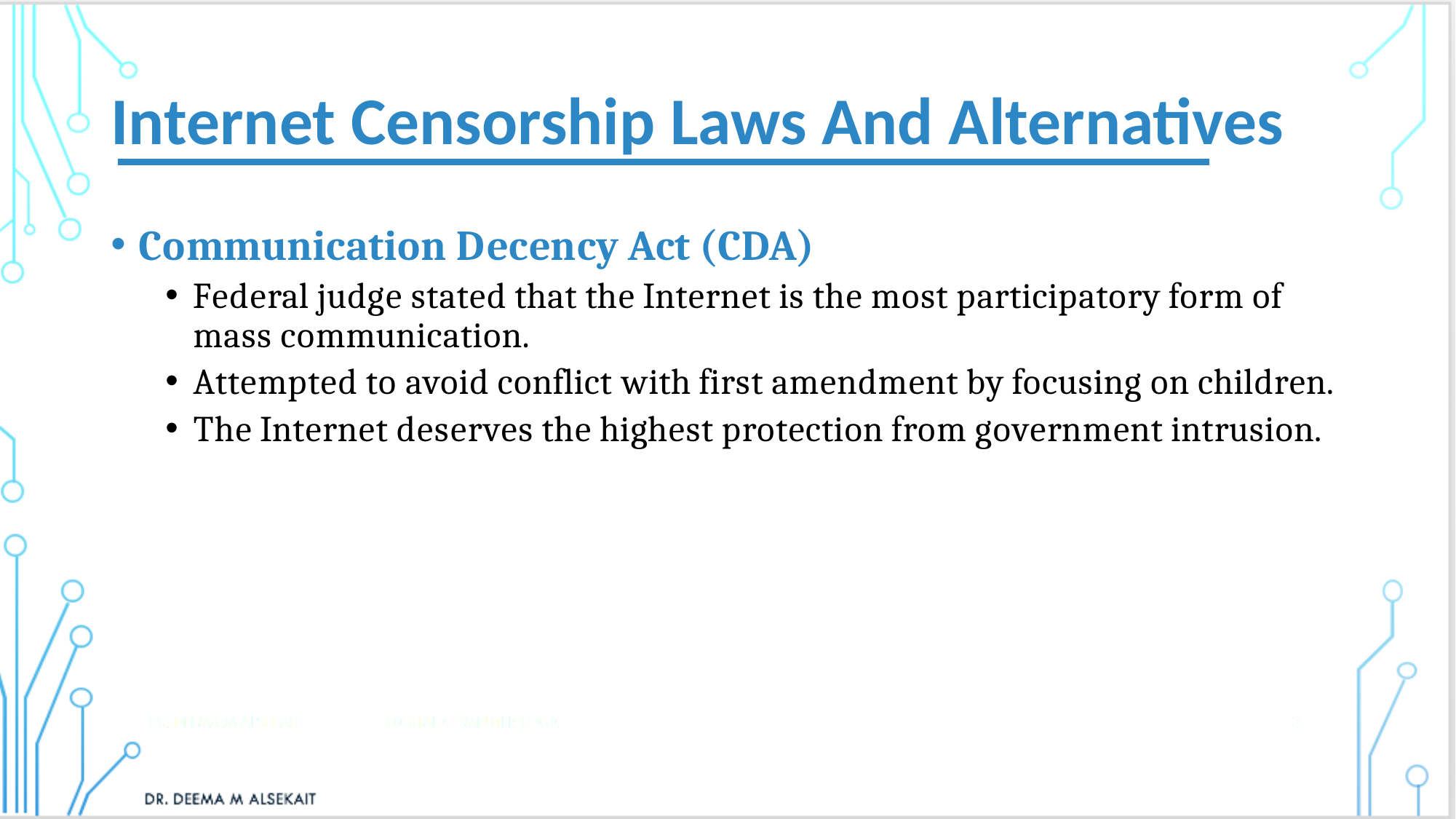

# Internet Censorship Laws And Alternatives
Communication Decency Act (CDA)
Federal judge stated that the Internet is the most participatory form of mass communication.
Attempted to avoid conflict with first amendment by focusing on children.
The Internet deserves the highest protection from government intrusion.